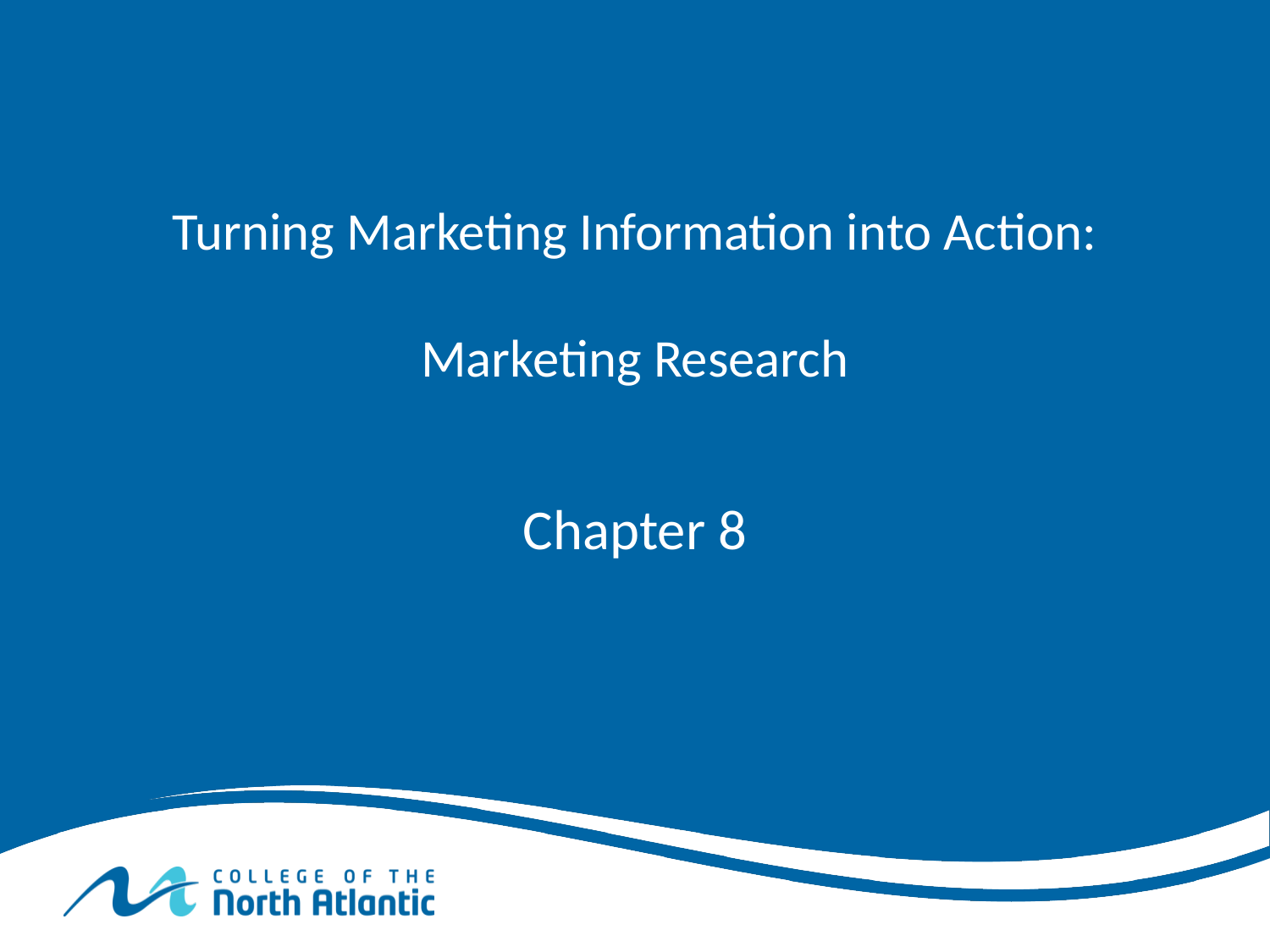

# Turning Marketing Information into Action: Marketing Research
Chapter 8